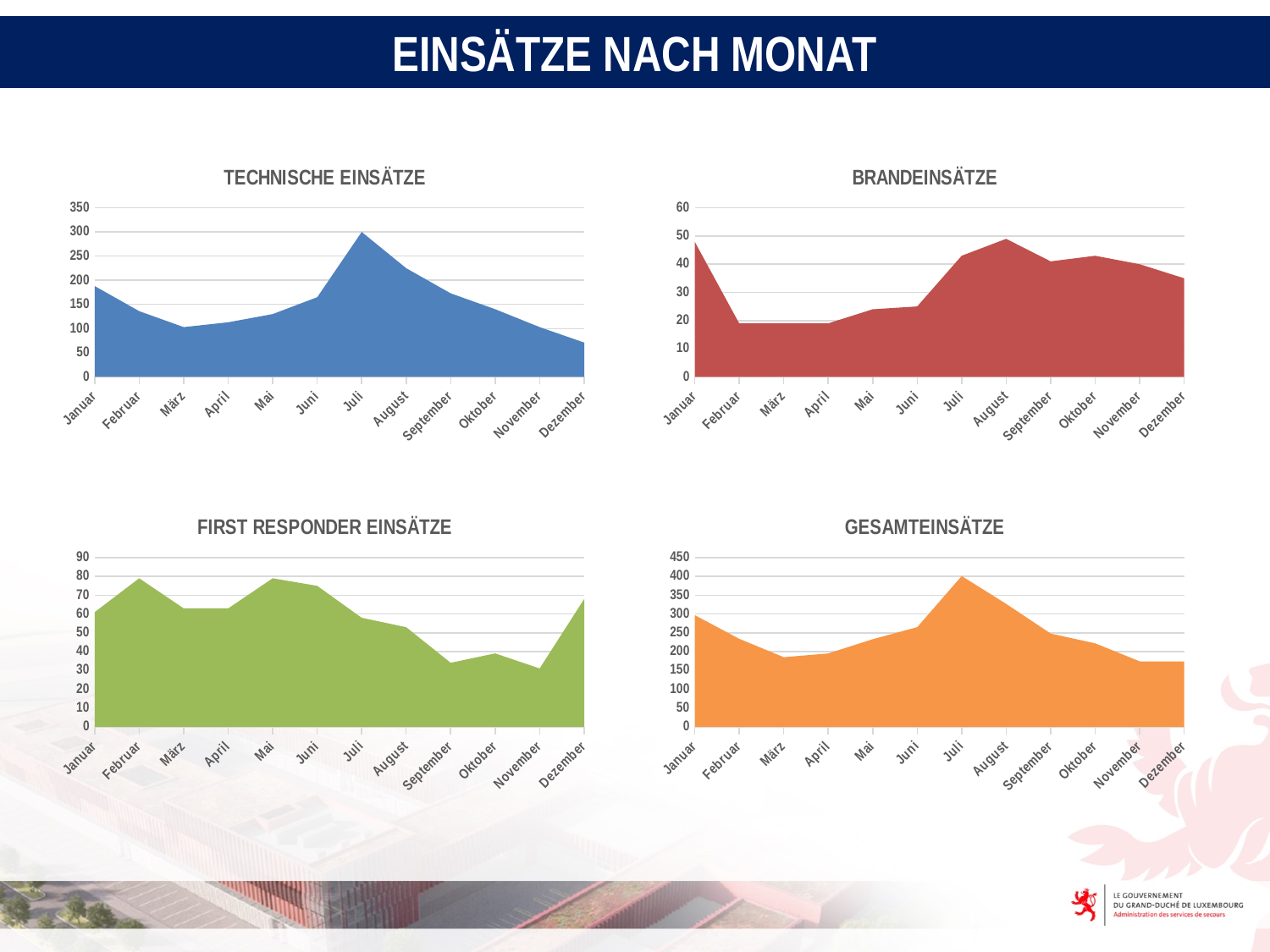

Einsätze nach monat

### Chart: TECHNISCHE EINSÄTZE

| Category |  |
|---|---|
| Januar | 188.0 |
| Februar | 136.0 |
| März | 103.0 |
| April | 113.0 |
| Mai | 130.0 |
| Juni | 165.0 |
| Juli | 300.0 |
| August | 225.0 |
| September | 173.0 |
| Oktober | 140.0 |
| November | 103.0 |
| Dezember | 71.0 |

### Chart: BRANDEINSÄTZE

| Category |  |
|---|---|
| Januar | 48.0 |
| Februar | 19.0 |
| März | 19.0 |
| April | 19.0 |
| Mai | 24.0 |
| Juni | 25.0 |
| Juli | 43.0 |
| August | 49.0 |
| September | 41.0 |
| Oktober | 43.0 |
| November | 40.0 |
| Dezember | 35.0 |

### Chart: FIRST RESPONDER EINSÄTZE

| Category |  |
|---|---|
| Januar | 61.0 |
| Februar | 79.0 |
| März | 63.0 |
| April | 63.0 |
| Mai | 79.0 |
| Juni | 75.0 |
| Juli | 58.0 |
| August | 53.0 |
| September | 34.0 |
| Oktober | 39.0 |
| November | 31.0 |
| Dezember | 68.0 |

### Chart: GESAMTEINSÄTZE

| Category |  |
|---|---|
| Januar | 297.0 |
| Februar | 234.0 |
| März | 185.0 |
| April | 195.0 |
| Mai | 233.0 |
| Juni | 265.0 |
| Juli | 401.0 |
| August | 327.0 |
| September | 248.0 |
| Oktober | 222.0 |
| November | 174.0 |
| Dezember | 174.0 |